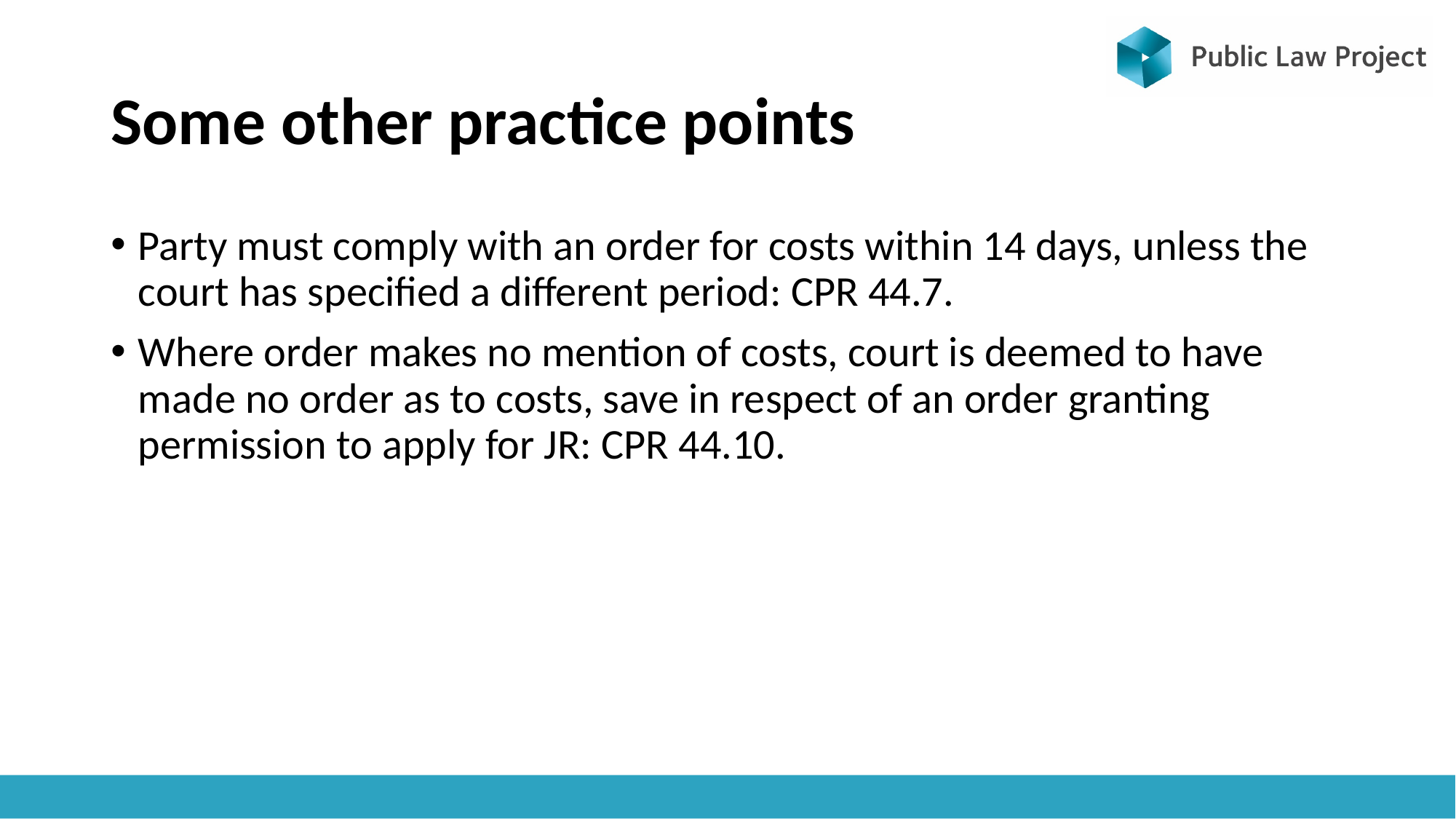

# Some other practice points
Party must comply with an order for costs within 14 days, unless the court has specified a different period: CPR 44.7.
Where order makes no mention of costs, court is deemed to have made no order as to costs, save in respect of an order granting permission to apply for JR: CPR 44.10.